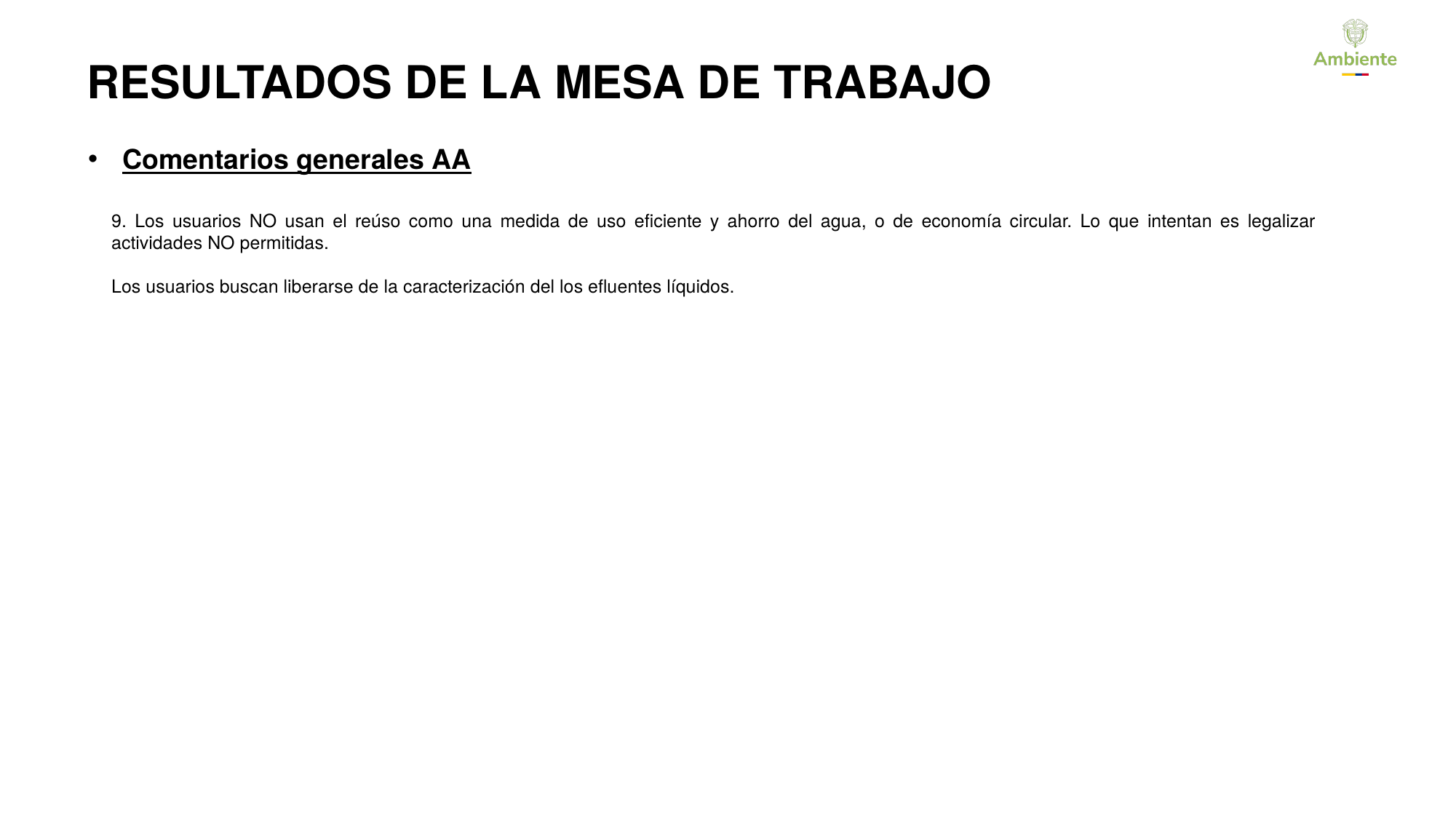

RESULTADOS DE LA MESA DE TRABAJO
Comentarios generales AA
9. Los usuarios NO usan el reúso como una medida de uso eficiente y ahorro del agua, o de economía circular. Lo que intentan es legalizar actividades NO permitidas.

Los usuarios buscan liberarse de la caracterización del los efluentes líquidos.